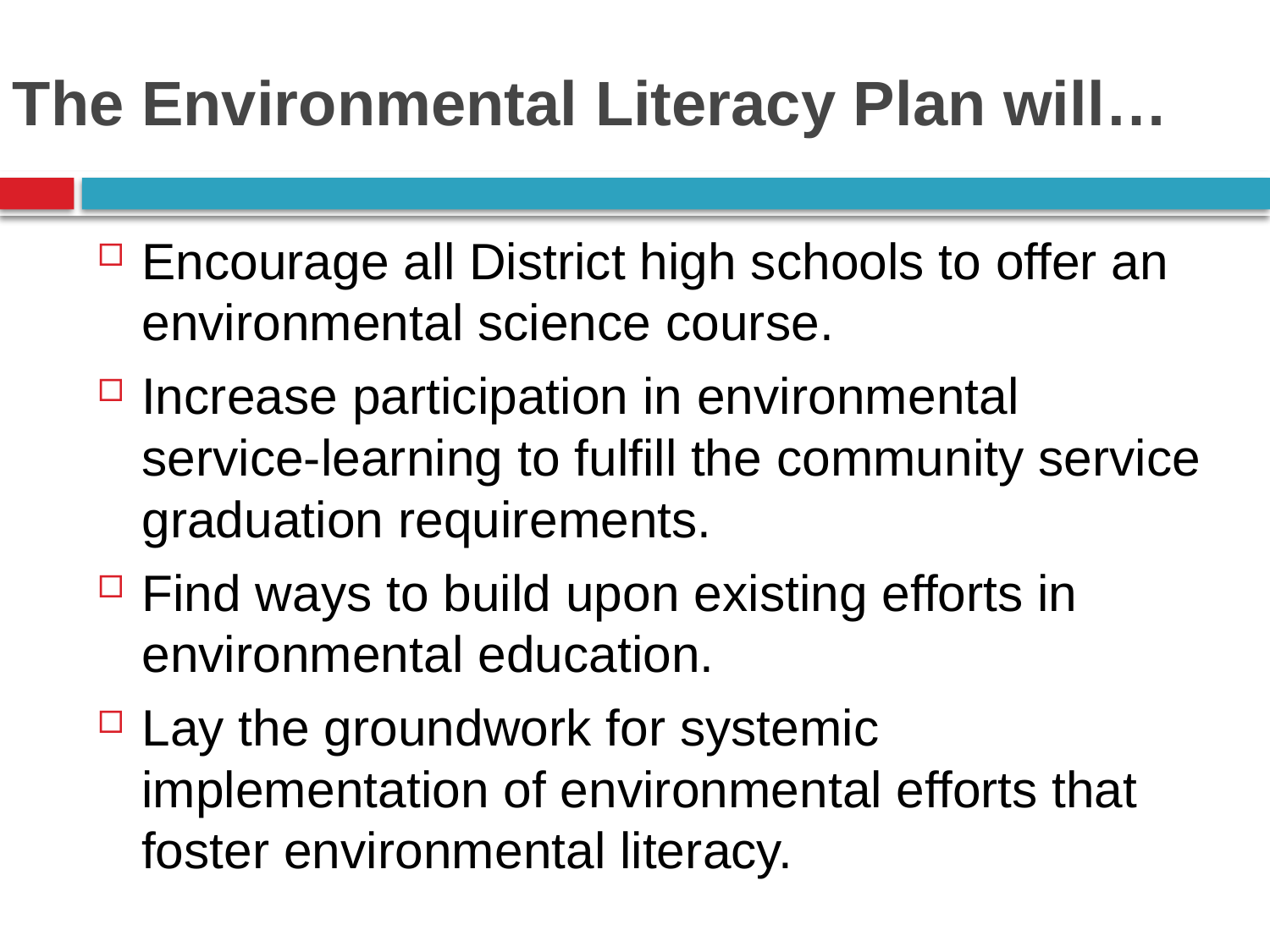

# The Environmental Literacy Plan will…
Encourage all District high schools to offer an environmental science course.
Increase participation in environmental service-learning to fulfill the community service graduation requirements.
Find ways to build upon existing efforts in environmental education.
Lay the groundwork for systemic implementation of environmental efforts that foster environmental literacy.